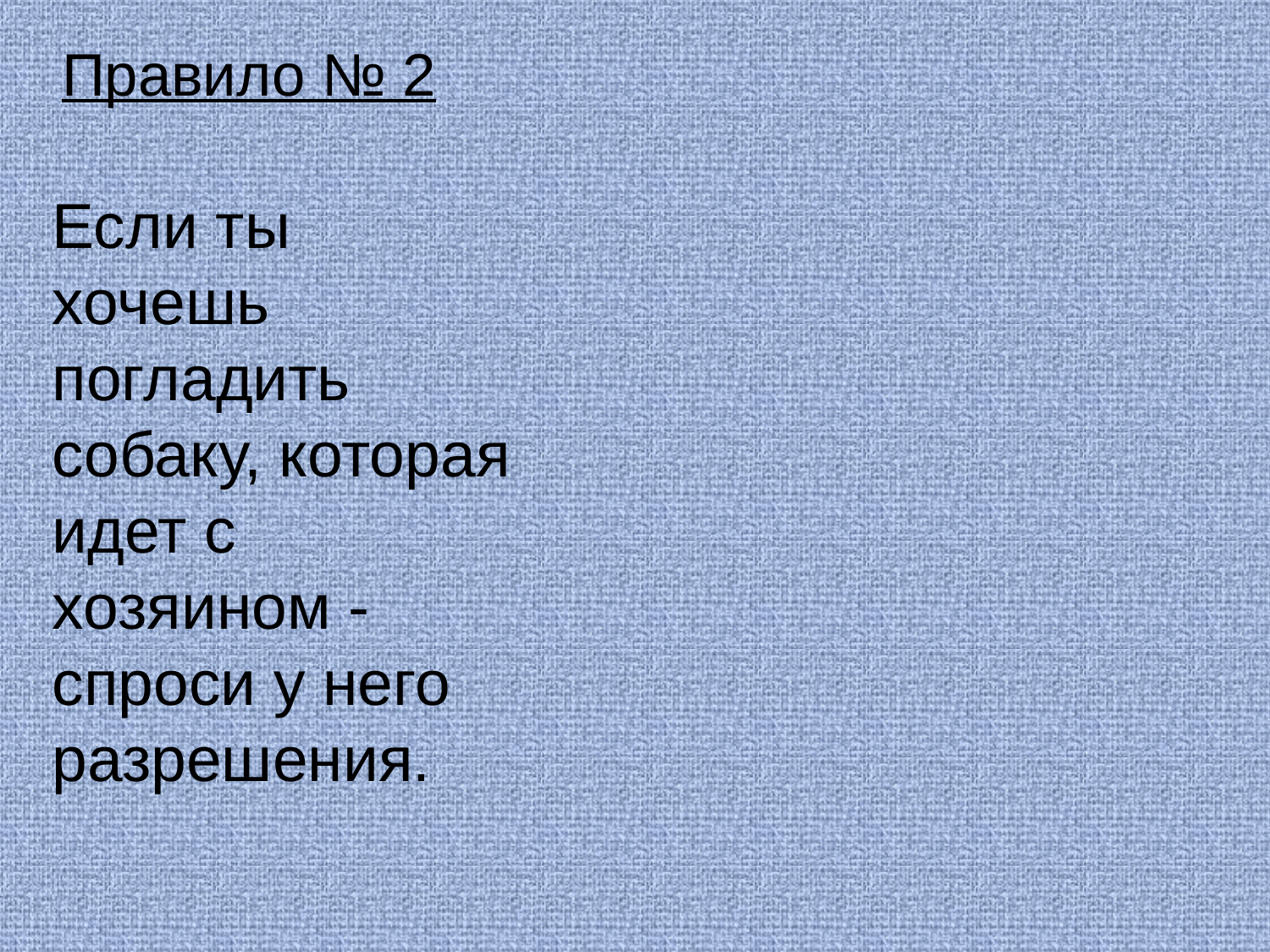

Правило № 2

Если ты хочешь погладить собаку, которая идет с хозяином - спроси у него разрешения.